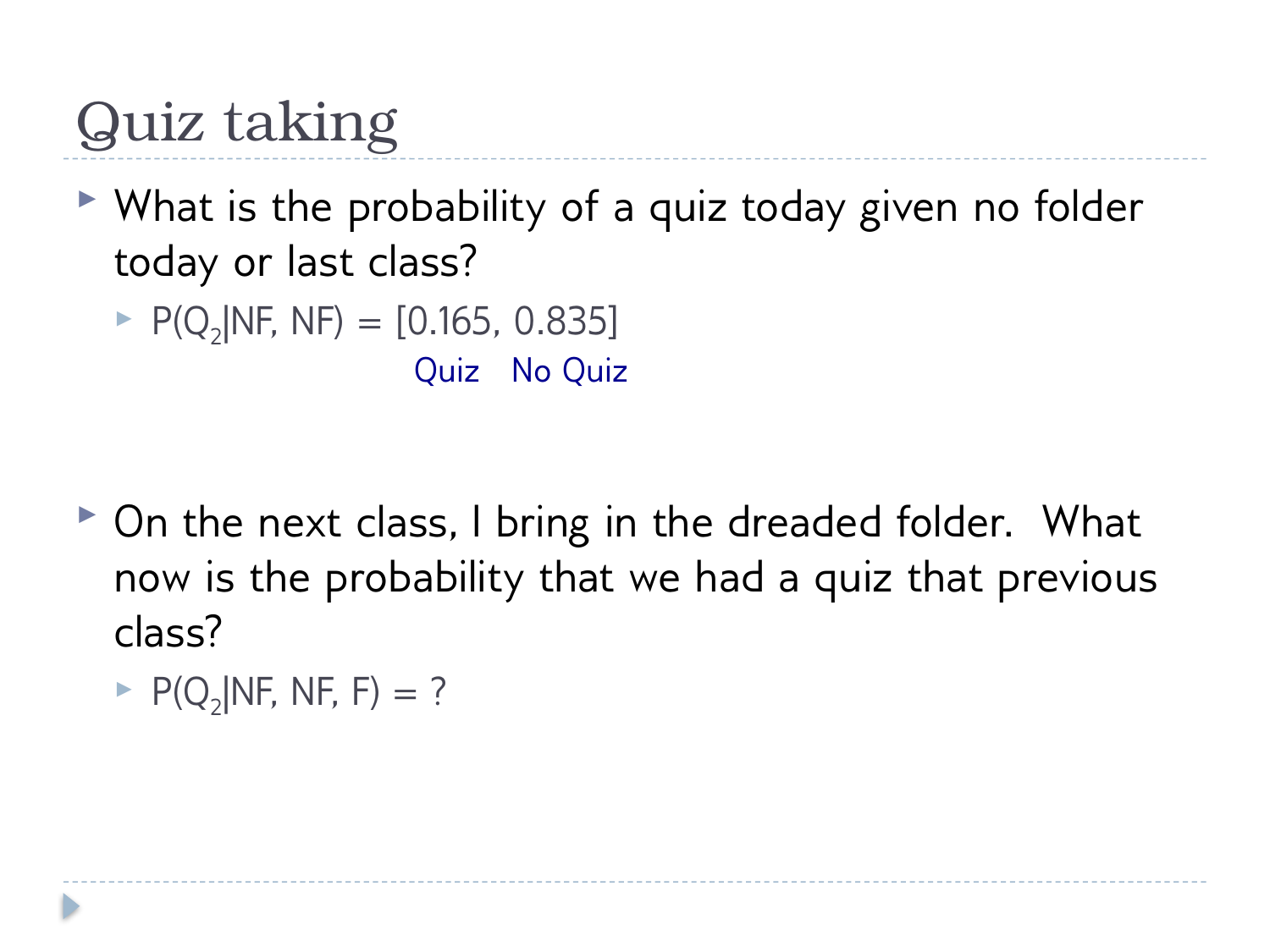

# Quiz taking
What is the probability of a quiz today given no folder today or last class?
P(Q2|NF, NF) = [0.165, 0.835]

On the next class, I bring in the dreaded folder.  What now is the probability that we had a quiz that previous class?
P(Q2|NF, NF, F) = ?
Quiz   No Quiz